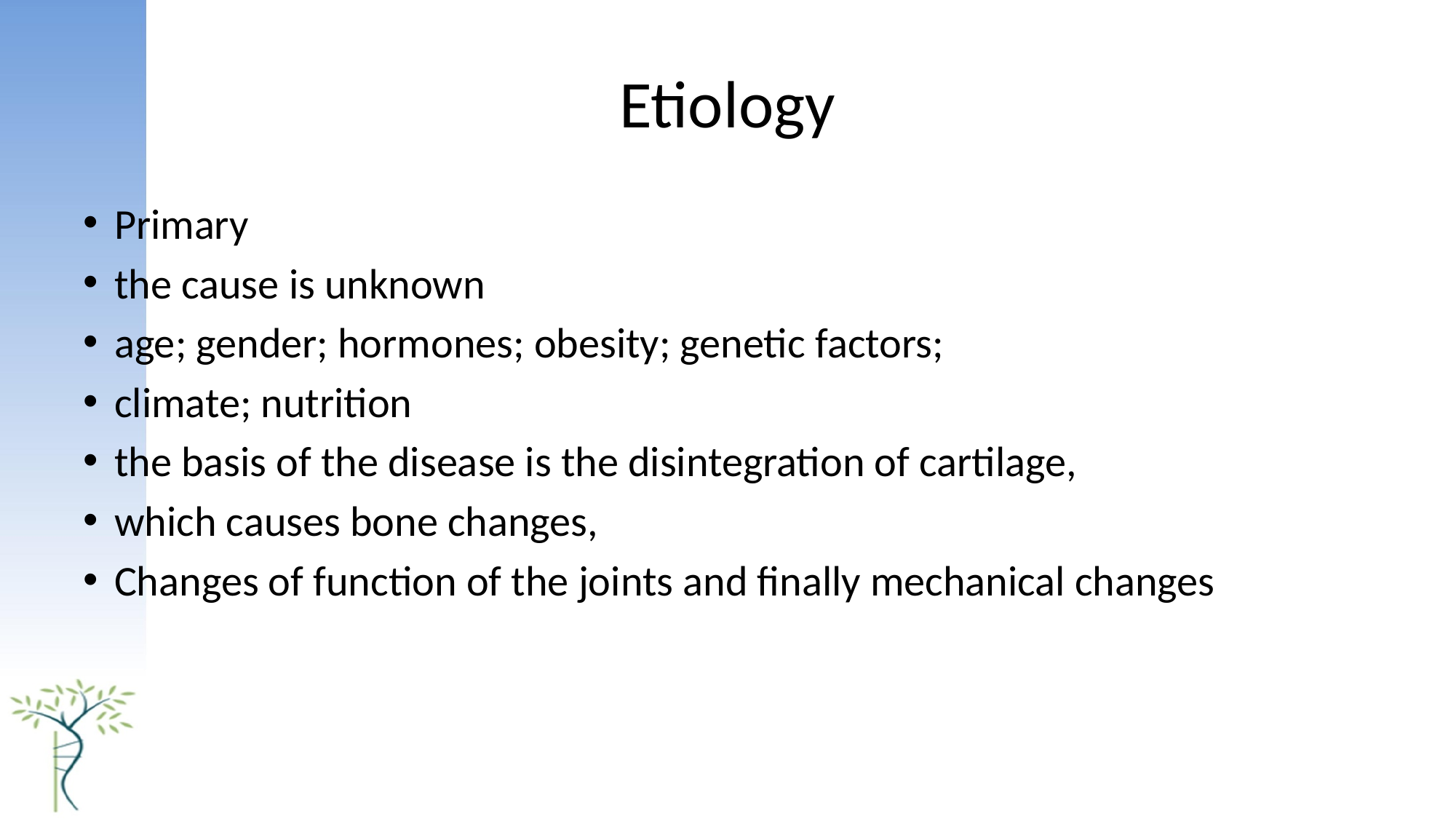

# Etiology
Primary
the cause is unknown
age; gender; hormones; obesity; genetic factors;
climate; nutrition
the basis of the disease is the disintegration of cartilage,
which causes bone changes,
Changes of function of the joints and finally mechanical changes